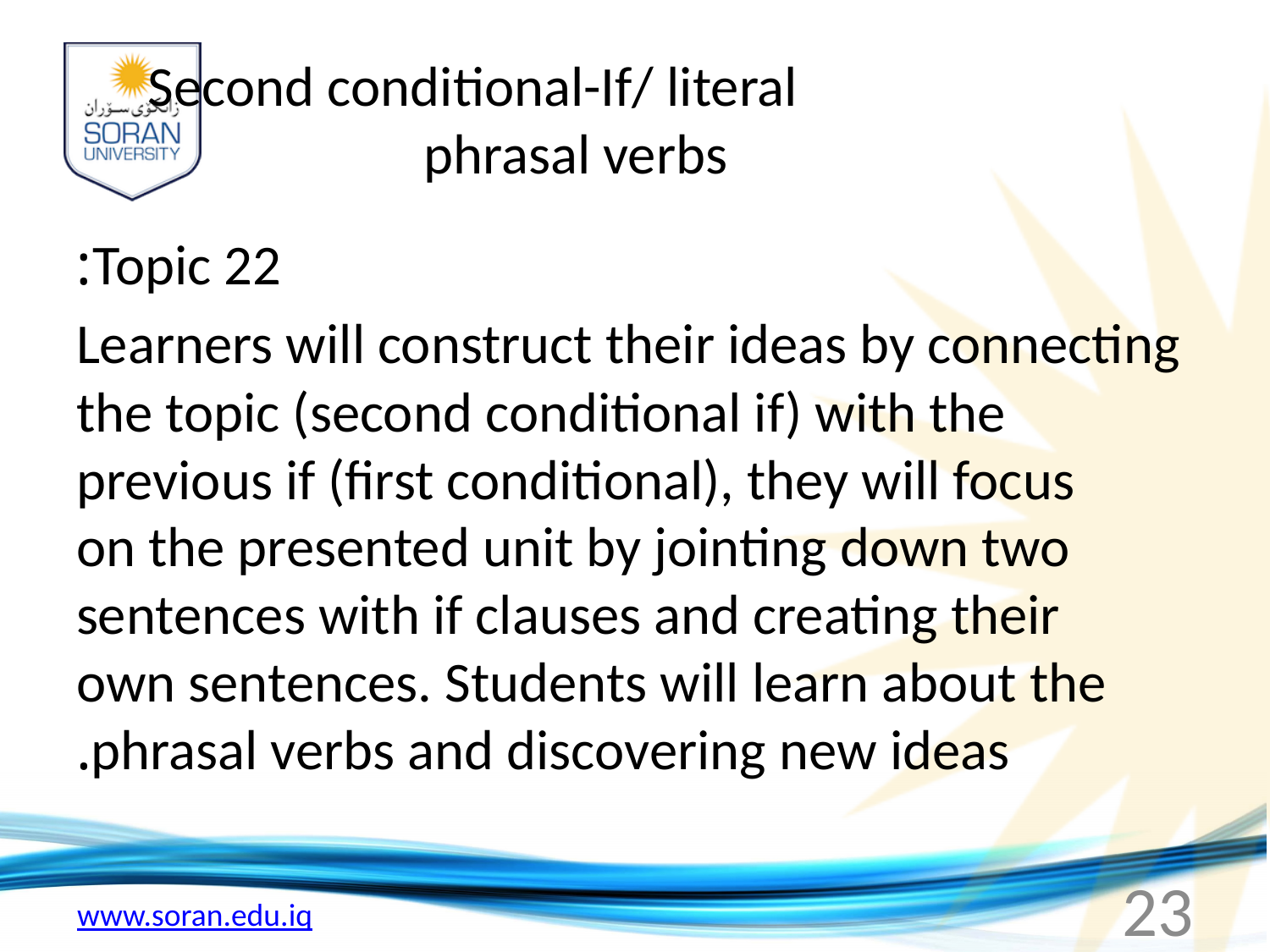

# Second conditional-If/ literal phrasal verbs
Topic 22:
Learners will construct their ideas by connecting the topic (second conditional if) with the previous if (first conditional), they will focus on the presented unit by jointing down two sentences with if clauses and creating their own sentences. Students will learn about the phrasal verbs and discovering new ideas.
23